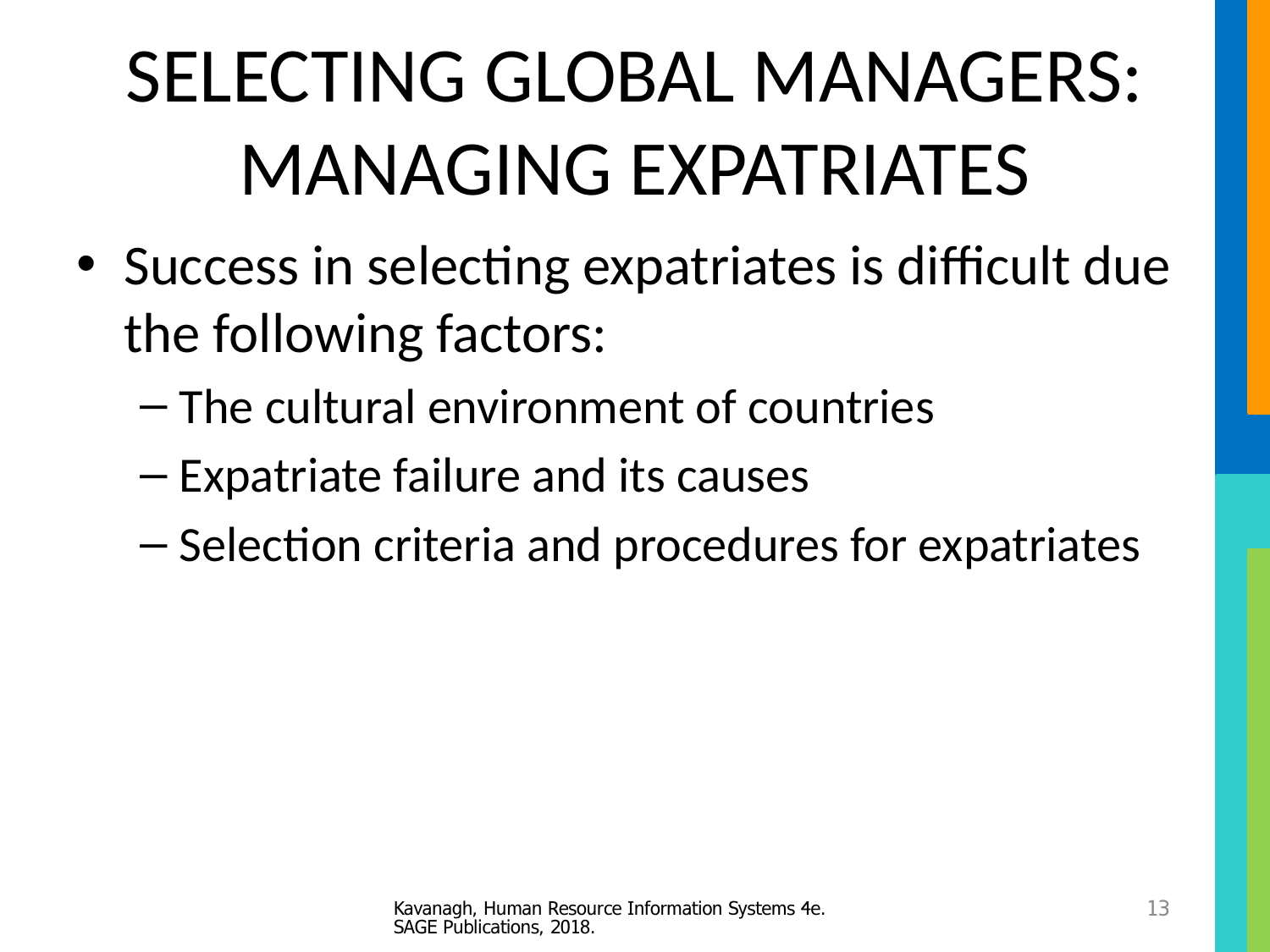

# SELECTING GLOBAL MANAGERS: MANAGING EXPATRIATES
Success in selecting expatriates is difficult due the following factors:
The cultural environment of countries
Expatriate failure and its causes
Selection criteria and procedures for expatriates
Kavanagh, Human Resource Information Systems 4e. SAGE Publications, 2018.
13